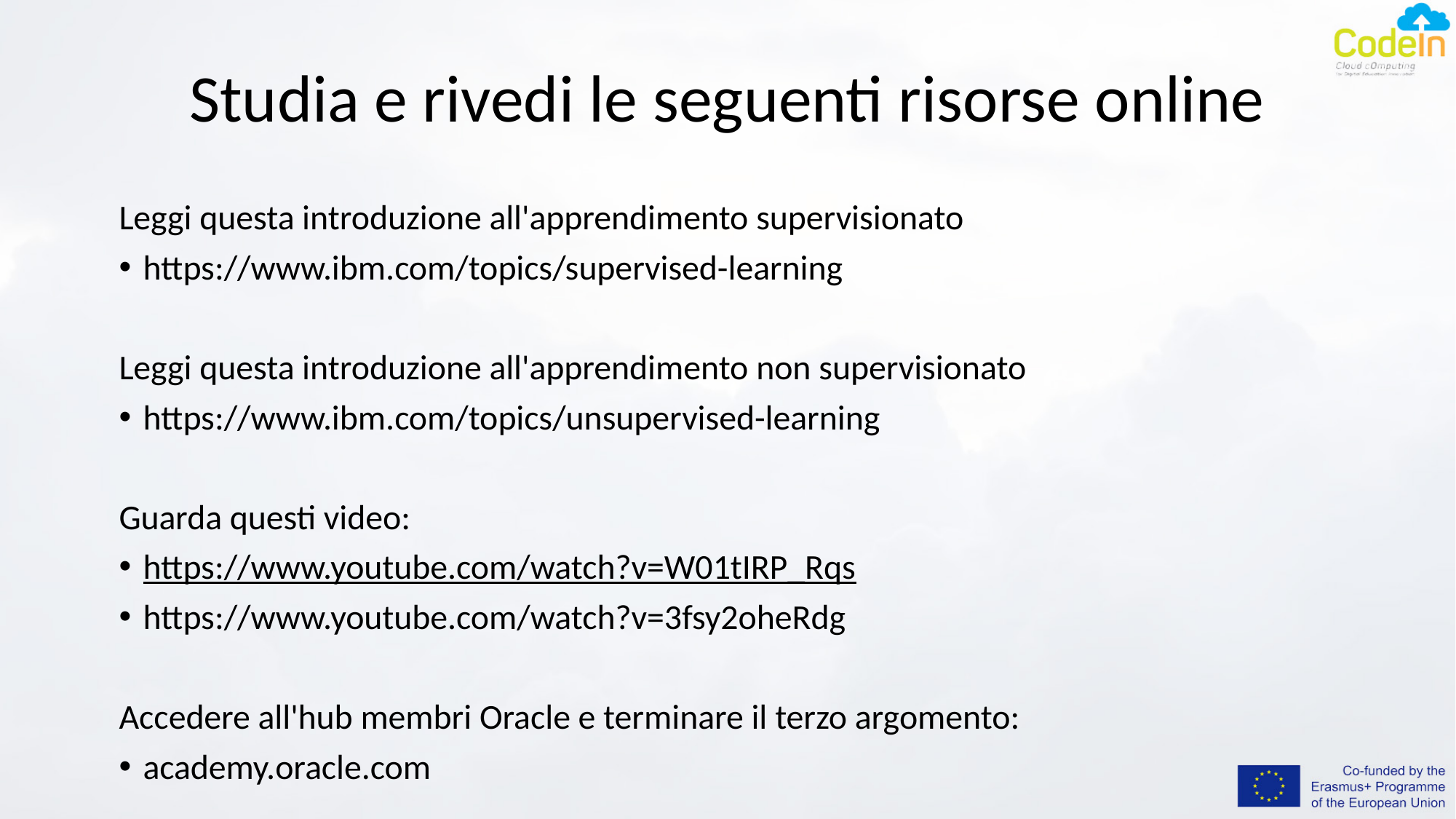

# Studia e rivedi le seguenti risorse online
Leggi questa introduzione all'apprendimento supervisionato
https://www.ibm.com/topics/supervised-learning

Leggi questa introduzione all'apprendimento non supervisionato
https://www.ibm.com/topics/unsupervised-learning

Guarda questi video:
https://www.youtube.com/watch?v=W01tIRP_Rqs
https://www.youtube.com/watch?v=3fsy2oheRdg

Accedere all'hub membri Oracle e terminare il terzo argomento:
academy.oracle.com